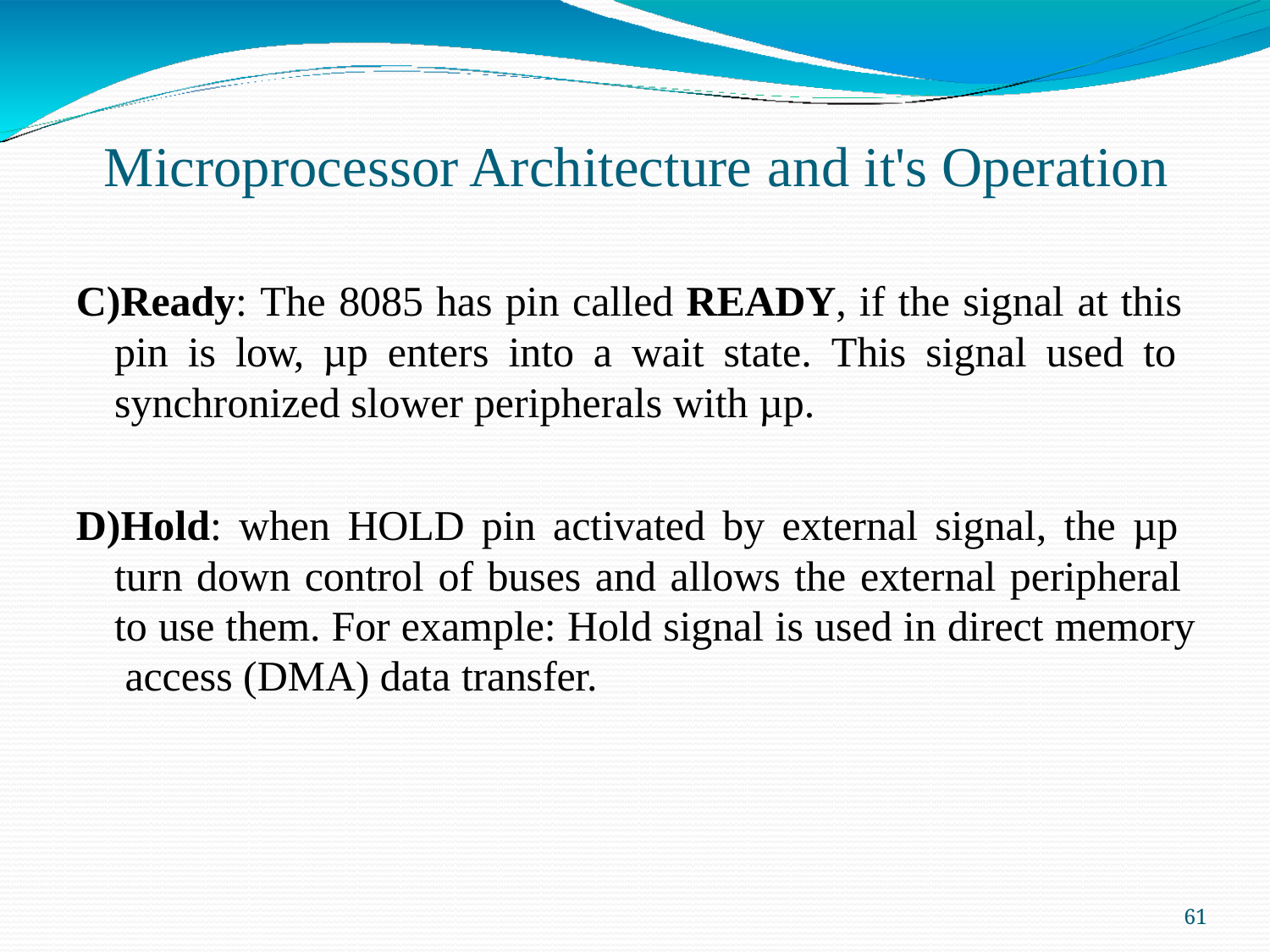

# Microprocessor Architecture and it's Operation
Ready: The 8085 has pin called READY, if the signal at this  pin is low, µp enters into a wait state. This signal used to  synchronized slower peripherals with µp.

Hold: when HOLD pin activated by external signal, the µp  turn down control of buses and allows the external peripheral  to use them. For example: Hold signal is used in direct memory  access (DMA) data transfer.
61